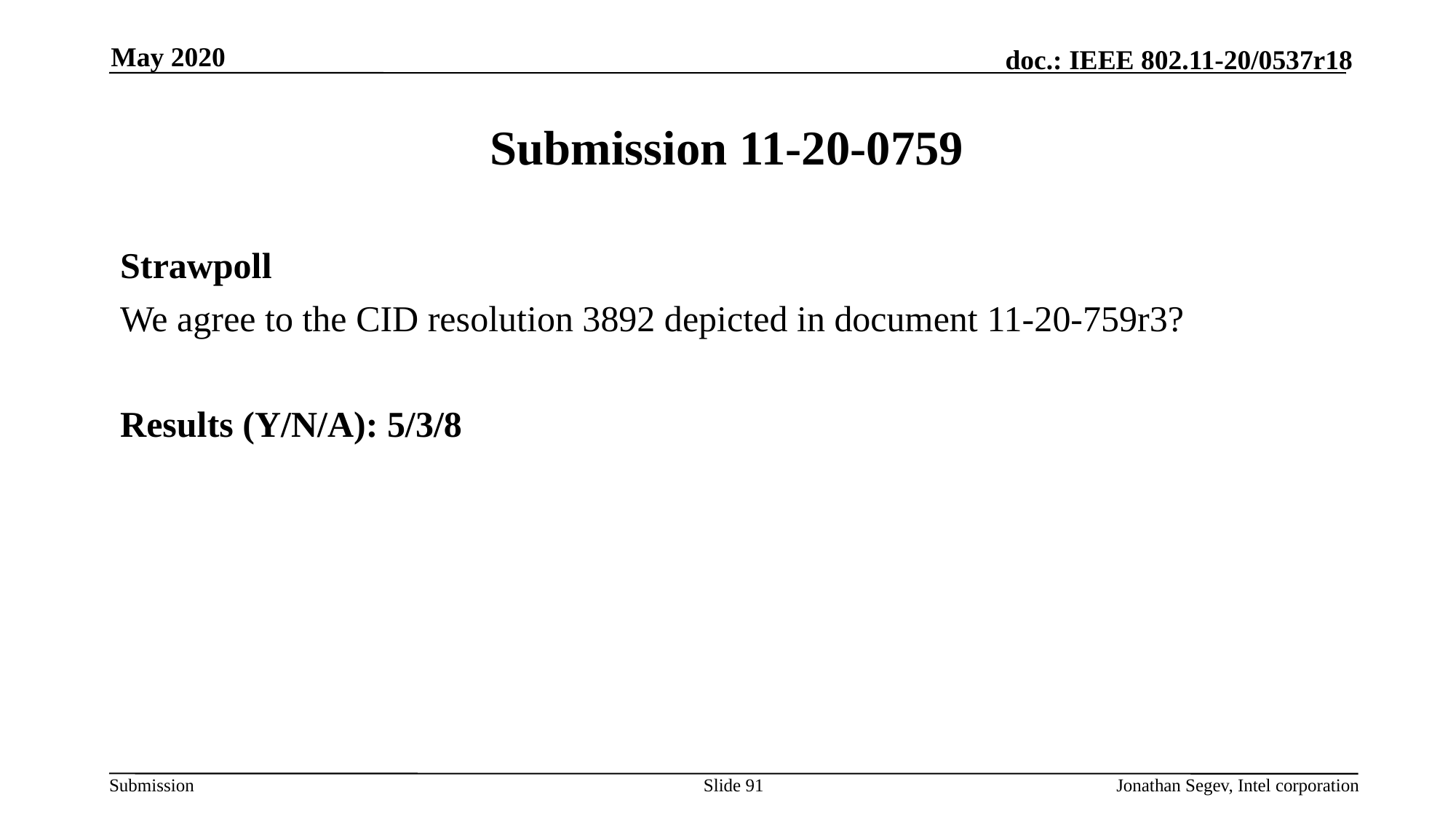

May 2020
# Submission 11-20-0759
Strawpoll
We agree to the CID resolution 3892 depicted in document 11-20-759r3?

Results (Y/N/A): 5/3/8
Slide 91
Jonathan Segev, Intel corporation